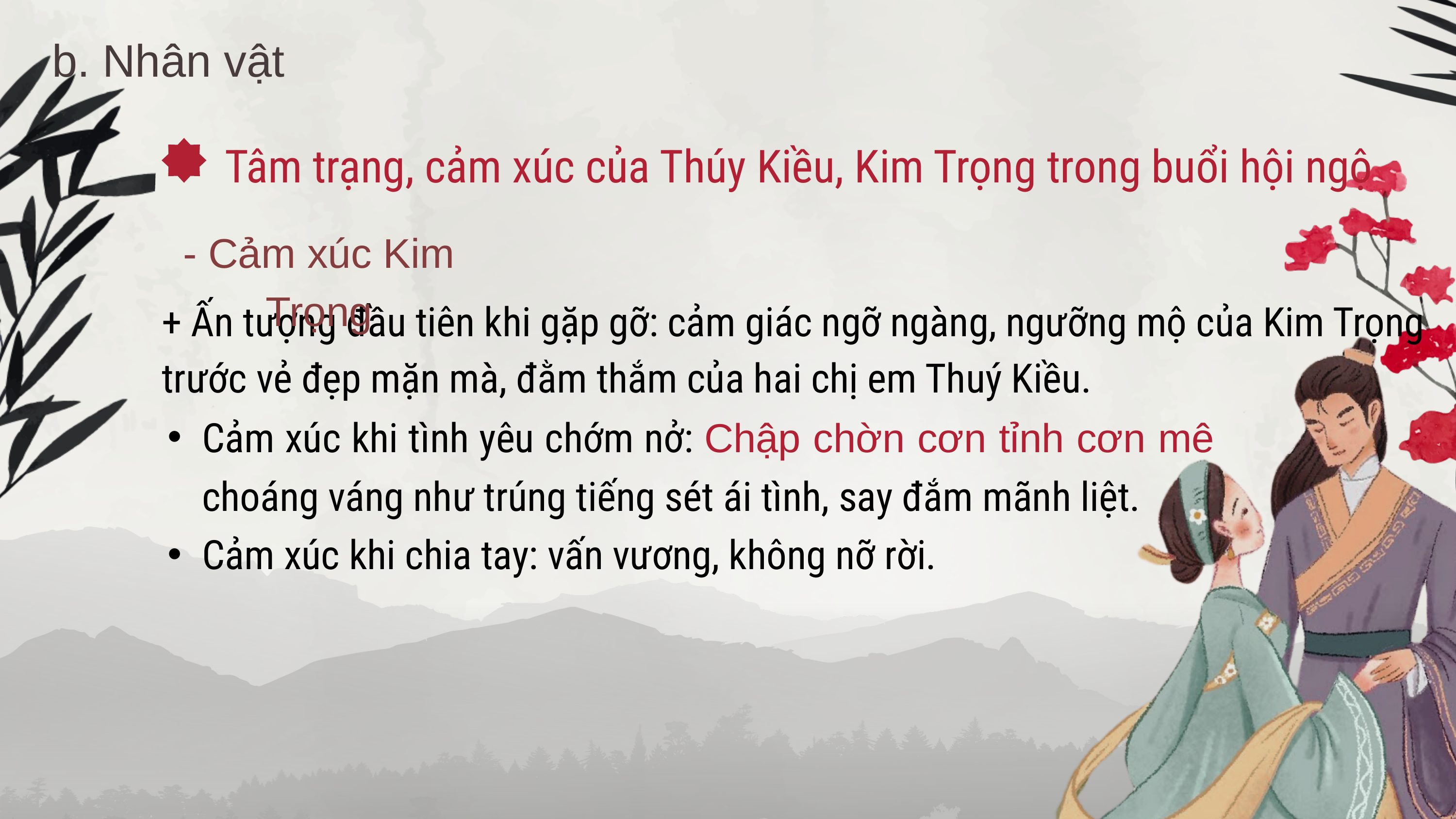

b. Nhân vật
Tâm trạng, cảm xúc của Thúy Kiều, Kim Trọng trong buổi hội ngộ

- Cảm xúc Kim Trọng

+ Ấn tượng đầu tiên khi gặp gỡ: cảm giác ngỡ ngàng, ngưỡng mộ của Kim Trọng trước vẻ đẹp mặn mà, đằm thắm của hai chị em Thuý Kiều.
Cảm xúc khi tình yêu chớm nở: Chập chờn cơn tỉnh cơn mê choáng váng như trúng tiếng sét ái tình, say đắm mãnh liệt.
Cảm xúc khi chia tay: vấn vương, không nỡ rời.